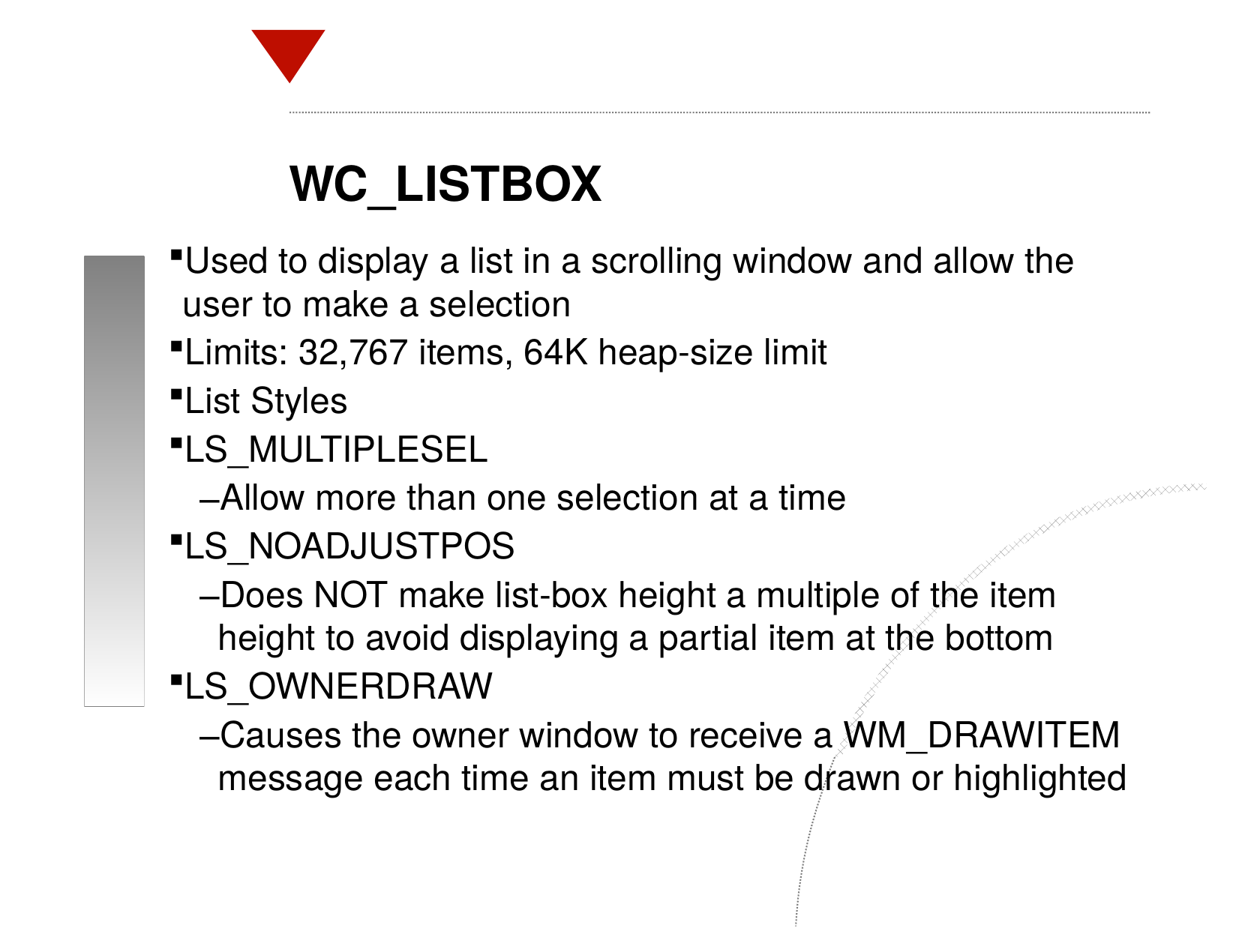

WC_LISTBOX
Used to display a list in a scrolling window and allow the user to make a selection
Limits: 32,767 items, 64K heap-size limit
List Styles
LS_MULTIPLESEL
Allow more than one selection at a time
LS_NOADJUSTPOS
Does NOT make list-box height a multiple of the item height to avoid displaying a partial item at the bottom
LS_OWNERDRAW
Causes the owner window to receive a WM_DRAWITEM message each time an item must be drawn or highlighted